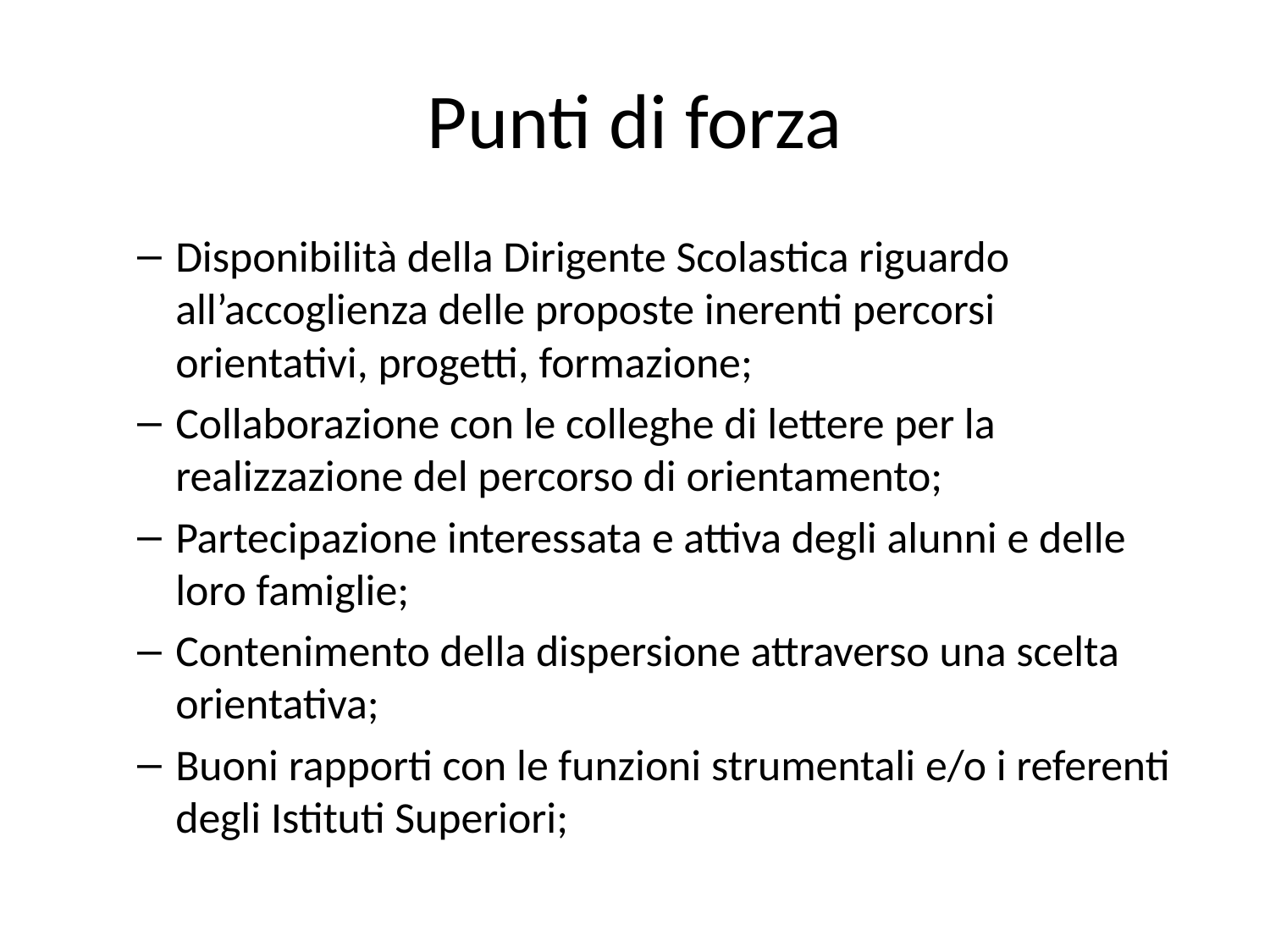

# Punti di forza
Disponibilità della Dirigente Scolastica riguardo all’accoglienza delle proposte inerenti percorsi orientativi, progetti, formazione;
Collaborazione con le colleghe di lettere per la realizzazione del percorso di orientamento;
Partecipazione interessata e attiva degli alunni e delle loro famiglie;
Contenimento della dispersione attraverso una scelta orientativa;
Buoni rapporti con le funzioni strumentali e/o i referenti degli Istituti Superiori;